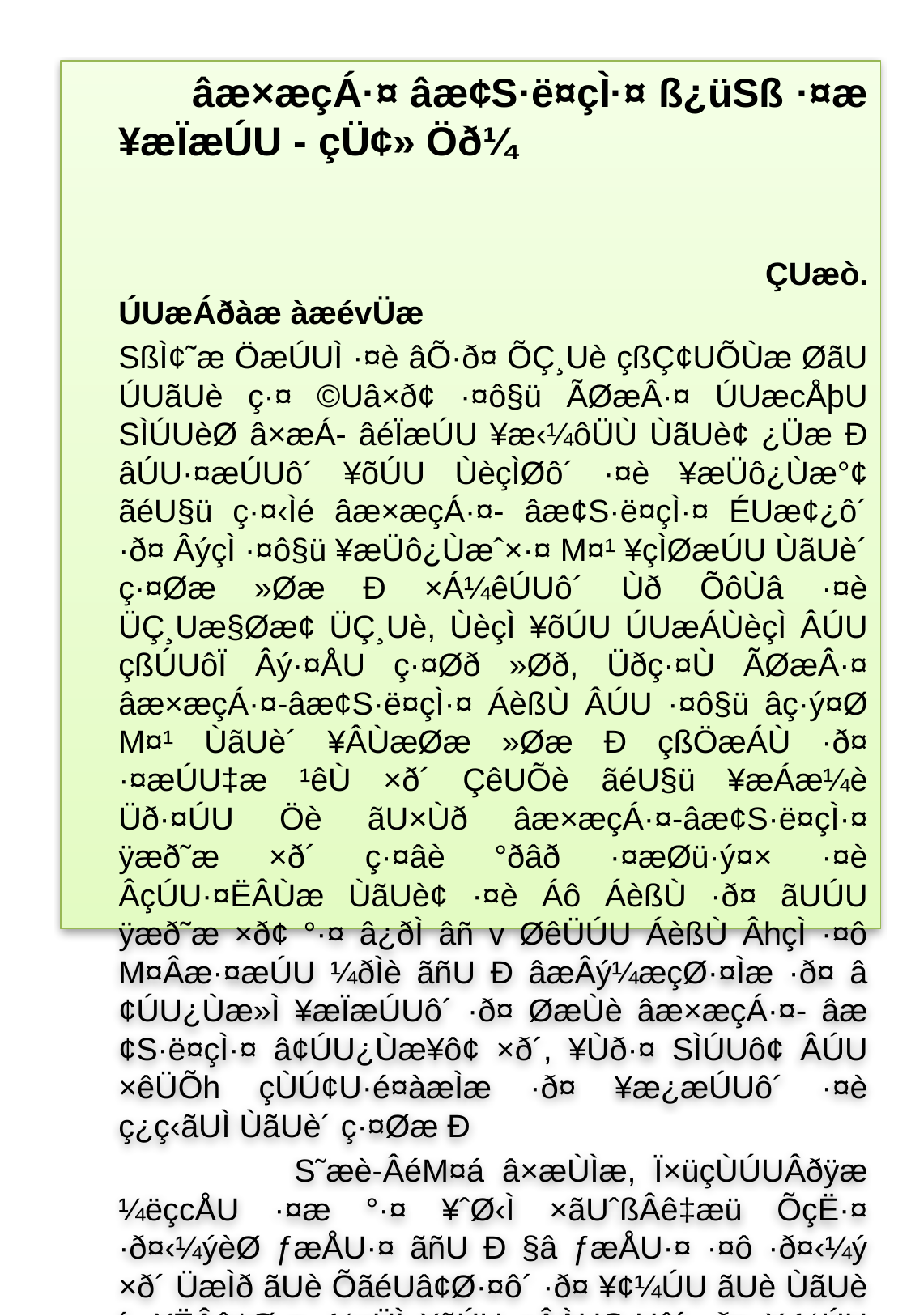

#
          âæ×æçÁ·¤ âæ¢S·ë¤çÌ·¤ ß¿üSß ·¤æ ¥æÏæÚU - çÜ¢» Öð¼

                                                                  ÇUæò. ÚUæÁðàæ àæévÜæ
	SßÌ¢˜æ ÖæÚUÌ ·¤è âÕ·ð¤ ÕÇ¸Uè çßÇ¢UÕÙæ ØãU ÚUãUè ç·¤ ©Uâ×ð¢ ·¤ô§ü ÃØæÂ·¤ ÚUæcÅþU SÌÚUèØ â×æÁ- âéÏæÚU ¥æ‹¼ôÜÙ ÙãUè¢ ¿Üæ Ð âÚU·¤æÚUô´ ¥õÚU ÙèçÌØô´ ·¤è ¥æÜô¿Ùæ°¢ ãéU§ü ç·¤‹Ìé âæ×æçÁ·¤- âæ¢S·ë¤çÌ·¤ ÉUæ¢¿ô´ ·ð¤ ÂýçÌ ·¤ô§ü ¥æÜô¿Ùæˆ×·¤ M¤¹ ¥çÌØæÚU ÙãUè´ ç·¤Øæ »Øæ Ð ×Á¼êÚUô´ Ùð ÕôÙâ ·¤è ÜÇ¸Uæ§Øæ¢ ÜÇ¸Uè, ÙèçÌ ¥õÚU ÚUæÁÙèçÌ ÂÚU çßÚUôÏ Âý·¤ÅU ç·¤Øð »Øð, Üðç·¤Ù ÃØæÂ·¤ âæ×æçÁ·¤-âæ¢S·ë¤çÌ·¤ ÁèßÙ ÂÚU ·¤ô§ü âç·ý¤Ø M¤¹ ÙãUè´ ¥ÂÙæØæ »Øæ Ð çßÖæÁÙ ·ð¤ ·¤æÚU‡æ ¹êÙ ×ð´ ÇêUÕè ãéU§ü ¥æÁæ¼è Üð·¤ÚU Öè ãU×Ùð âæ×æçÁ·¤-âæ¢S·ë¤çÌ·¤ ÿæð˜æ ×ð´ ç·¤âè °ðâð ·¤æØü·ý¤× ·¤è ÂçÚU·¤ËÂÙæ ÙãUè¢ ·¤è Áô ÁèßÙ ·ð¤ ãUÚU ÿæð˜æ ×ð¢ °·¤ â¿ðÌ âñ v ØêÜÚU ÁèßÙ ÂhçÌ ·¤ô M¤Âæ·¤æÚU ¼ðÌè ãñU Ð âæÂý¼æçØ·¤Ìæ ·ð¤ â¢ÚU¿Ùæ»Ì ¥æÏæÚUô´ ·ð¤ ØæÙè âæ×æçÁ·¤- âæ¢S·ë¤çÌ·¤ â¢ÚU¿Ùæ¥ô¢ ×ð´, ¥Ùð·¤ SÌÚUô¢ ÂÚU ×êÜÕh çÙÚ¢U·é¤àæÌæ ·ð¤ ¥æ¿æÚUô´ ·¤è ç¿ç‹ãUÌ ÙãUè´ ç·¤Øæ Ð
      	S˜æè-ÂéM¤á â×æÙÌæ, Ï×üçÙÚUÂðÿæ ¼ëçcÅU ·¤æ °·¤ ¥ˆØ‹Ì ×ãUˆßÂê‡æü ÕçË·¤ ·ð¤‹¼ýèØ ƒæÅU·¤ ãñU Ð §â ƒæÅU·¤ ·¤ô ·ð¤‹¼ý ×ð´ ÜæÌð ãUè ÕãéUâ¢Ø·¤ô´ ·ð¤ ¥¢¼ÚU ãUè ÙãUè´, ¥ËÂâ¢Ø·¤, ¼çÜÌ ¥õÚU çÂÀUÇ¸Uô´ ·ð¤ ¥‹¼ÚU Öè °·¤ ‹ØæØÂê‡æü Õ¼Üæß ·¤è ×æ¢» ©UÆUÌè ãñU Ð §â ƒæÅU·¤ ·¤æ âÕâð ’Øæ¼æ ¼ôãUÙ §â â×Ø çãU‹¼éˆßßæ¼è, âß‡æüßæ¼è ¥õÚU Ì×æ× ç·¤S× ·ð¤ Ìˆßßæ¼è ·¤ÚU ÚUãðU ãñ´U Ð çÂÀUÜð Õèâ ßáôZ ×ð´ çS˜æØæ¡ çÁâ ÌÚUãU â¿ðÌ ÁéÛææM¤ ÌÕ·ð¤ M¤Â ×ð´ ©UÖÚUè ãñ,U ×çãUÜæ â¢»ÆUÙô´ ¥õÚU ×çãUÜæ¥ô¢ ¥æ‹¼ôÜÙ ·¤æ Áô çß×àæü ¿Ü ÚUãUæ ãñ ©UâÙð çãU‹¼éˆßßæç¼Øô´ ¥õÚU Ì×æ× ç·¤S× ·ð¤ ·¤Å÷UÅUÚUÂ¢çÍØô´ ·¤ô âèÏð ¿éÙõÌè  ¼è ãñU Ð